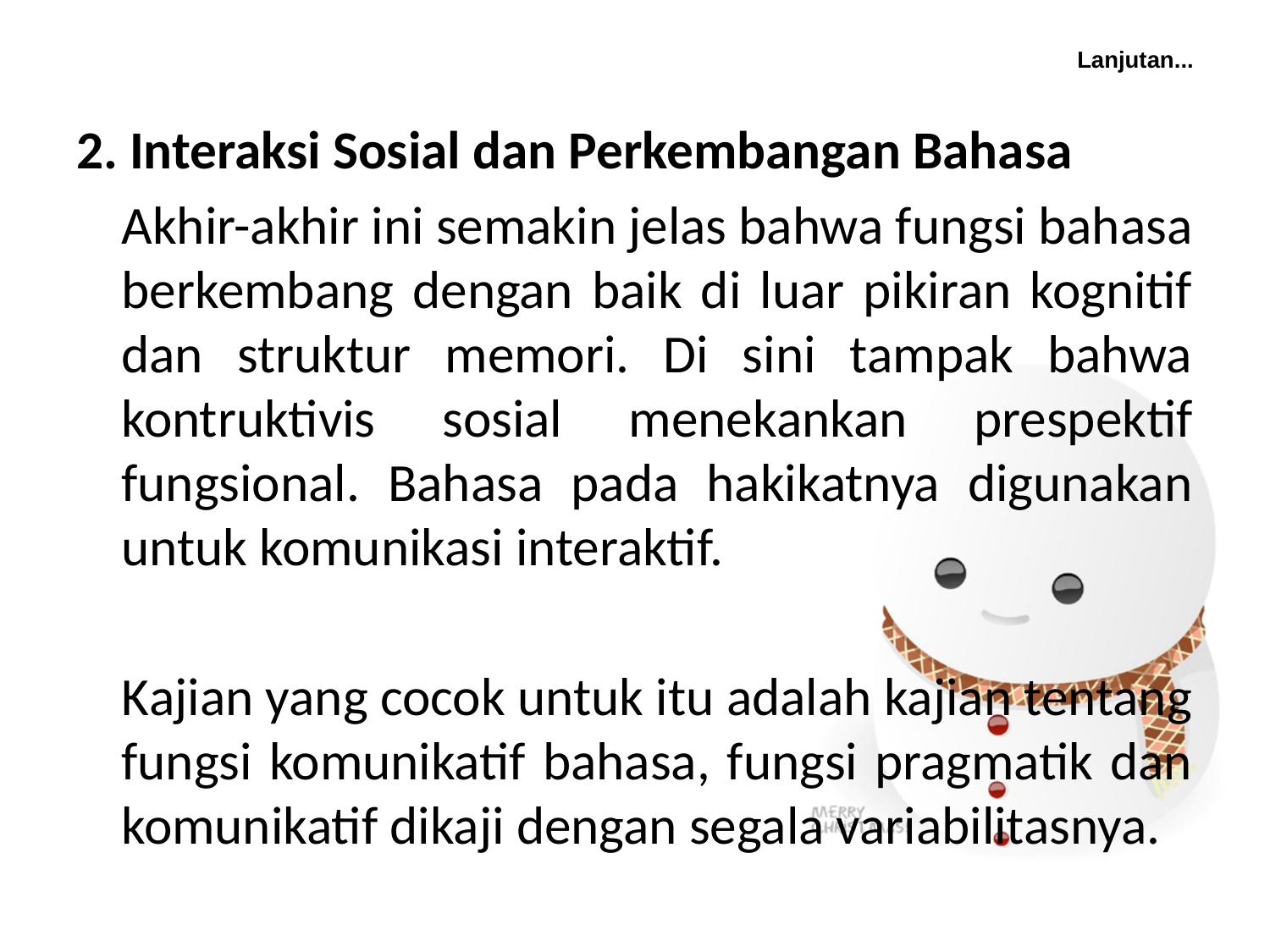

# Lanjutan...
2. Interaksi Sosial dan Perkembangan Bahasa
	Akhir-akhir ini semakin jelas bahwa fungsi bahasa berkembang dengan baik di luar pikiran kognitif dan struktur memori. Di sini tampak bahwa kontruktivis sosial menekankan prespektif fungsional. Bahasa pada hakikatnya digunakan untuk komunikasi interaktif.

	Kajian yang cocok untuk itu adalah kajian tentang fungsi komunikatif bahasa, fungsi pragmatik dan komunikatif dikaji dengan segala variabilitasnya.